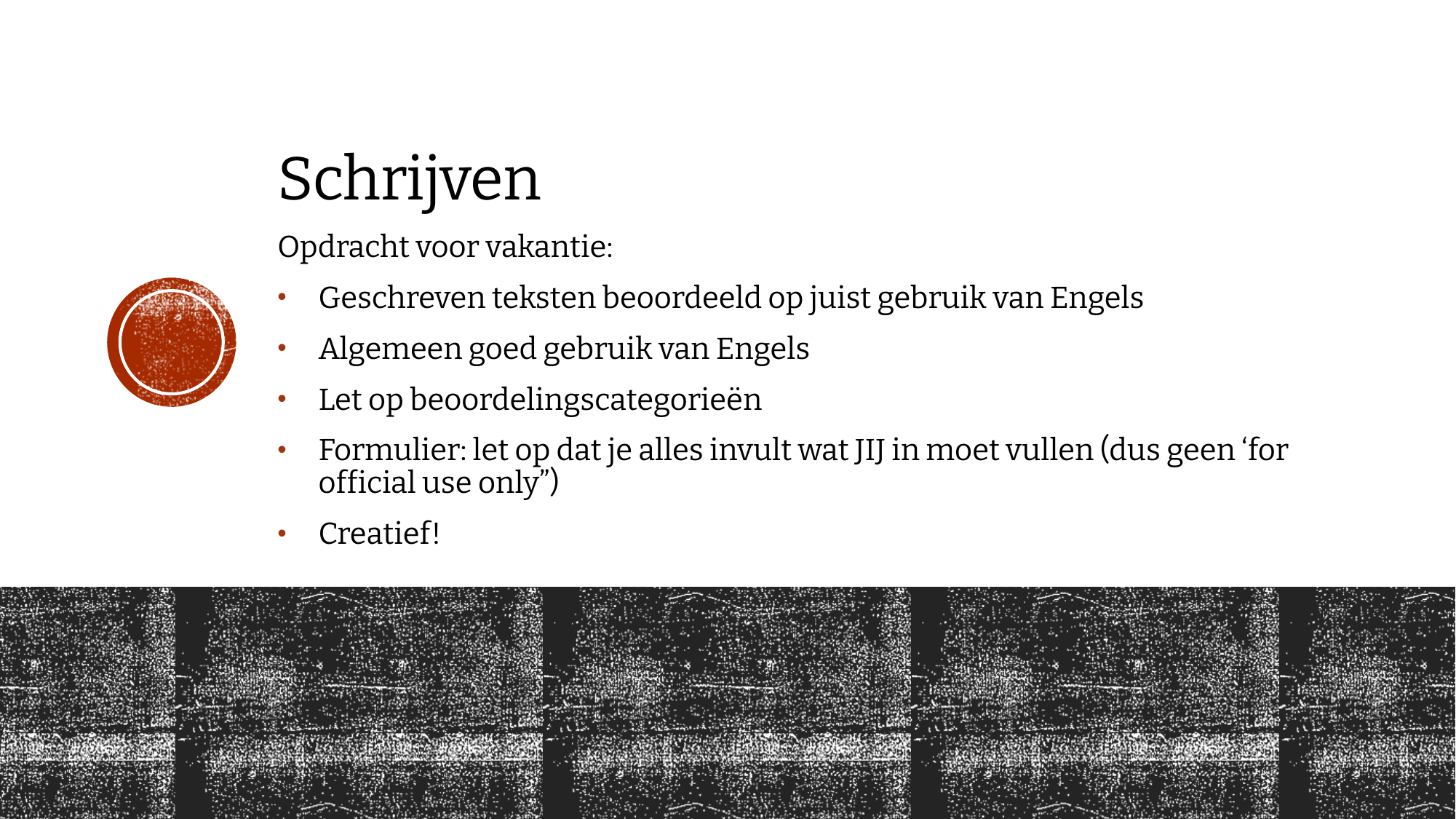

Schrijven
Opdracht voor vakantie:
Geschreven teksten beoordeeld op juist gebruik van Engels
Algemeen goed gebruik van Engels
Let op beoordelingscategorieën
Formulier: let op dat je alles invult wat JIJ in moet vullen (dus geen ‘for official use only”)
Creatief!